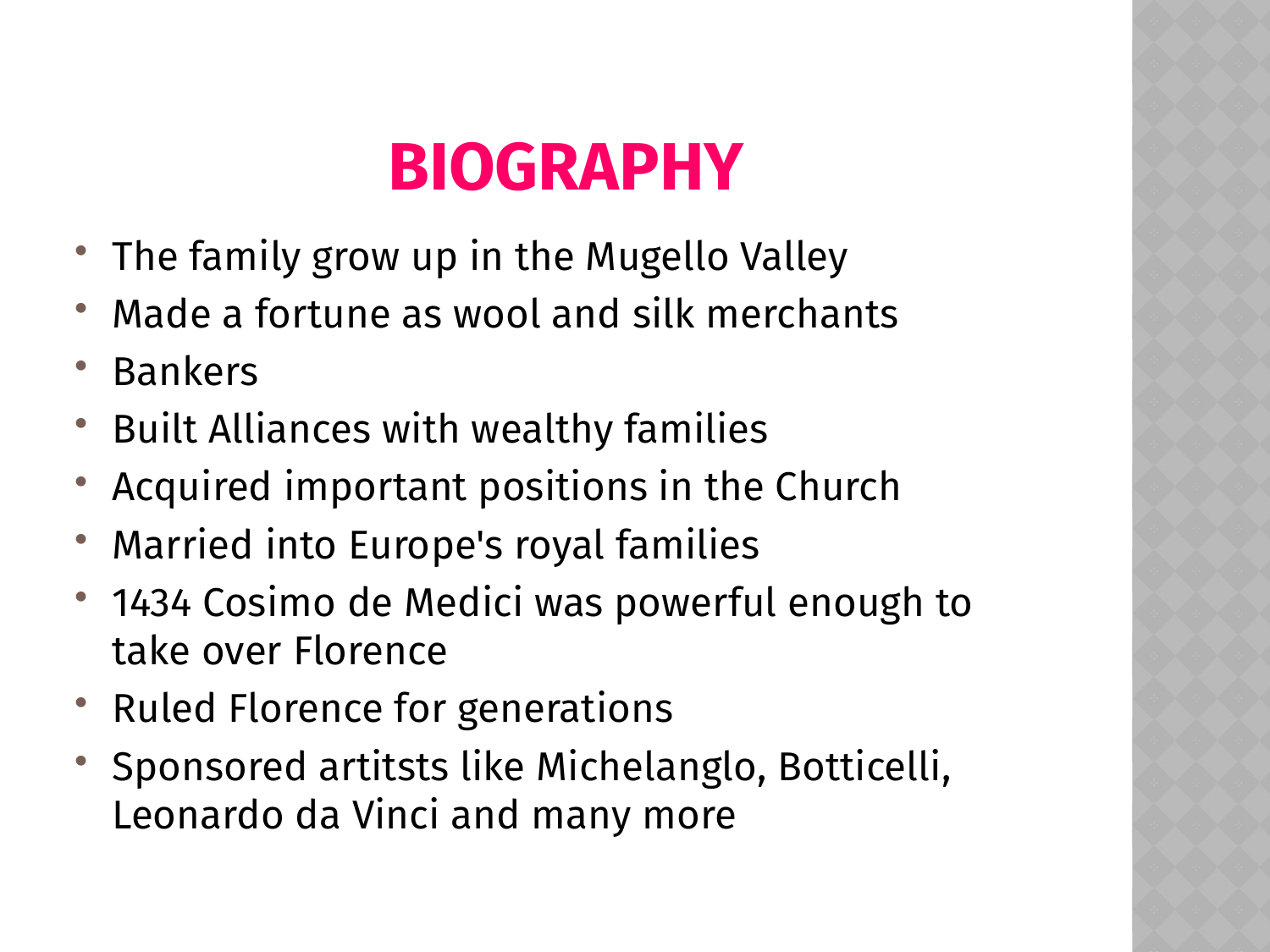

# Biography

The family grow up in the Mugello Valley
Made a fortune as wool and silk merchants
Bankers
Built Alliances with wealthy families
Acquired important positions in the Church
Married into Europe's royal families
1434 Cosimo de Medici was powerful enough to take over Florence
Ruled Florence for generations
Sponsored artitsts like Michelanglo, Botticelli, Leonardo da Vinci and many more